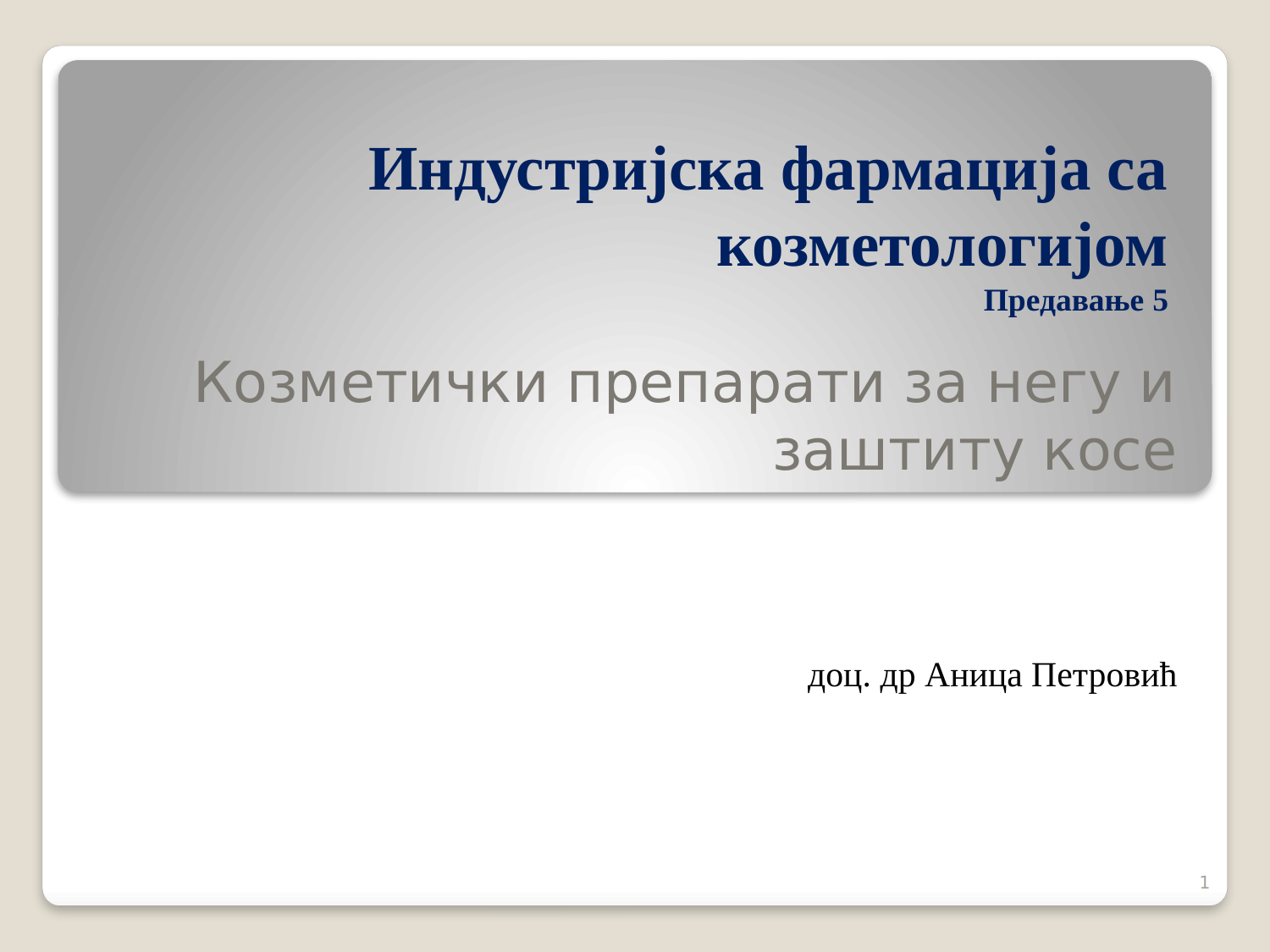

# Индустријска фармација са козметологијом Предавање 5
Козметички препарати за негу и заштиту косе

доц. др Аница Петровић
1